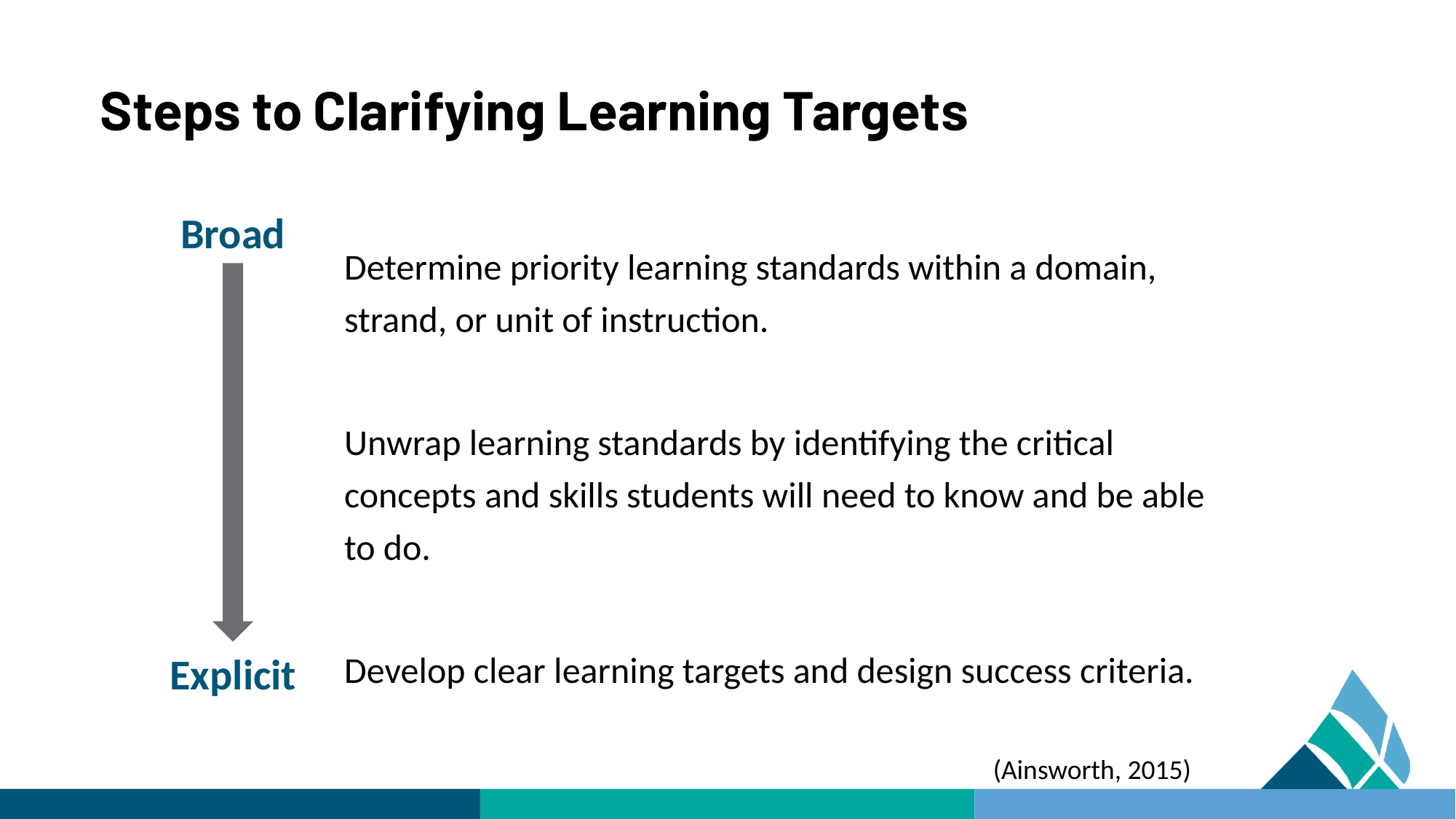

# Steps to Clarifying Learning Targets
Broad

Explicit
Determine priority learning standards within a domain, strand, or unit of instruction.

Unwrap learning standards by identifying the critical concepts and skills students will need to know and be able to do.

Develop clear learning targets and design success criteria.
(Ainsworth, 2015)